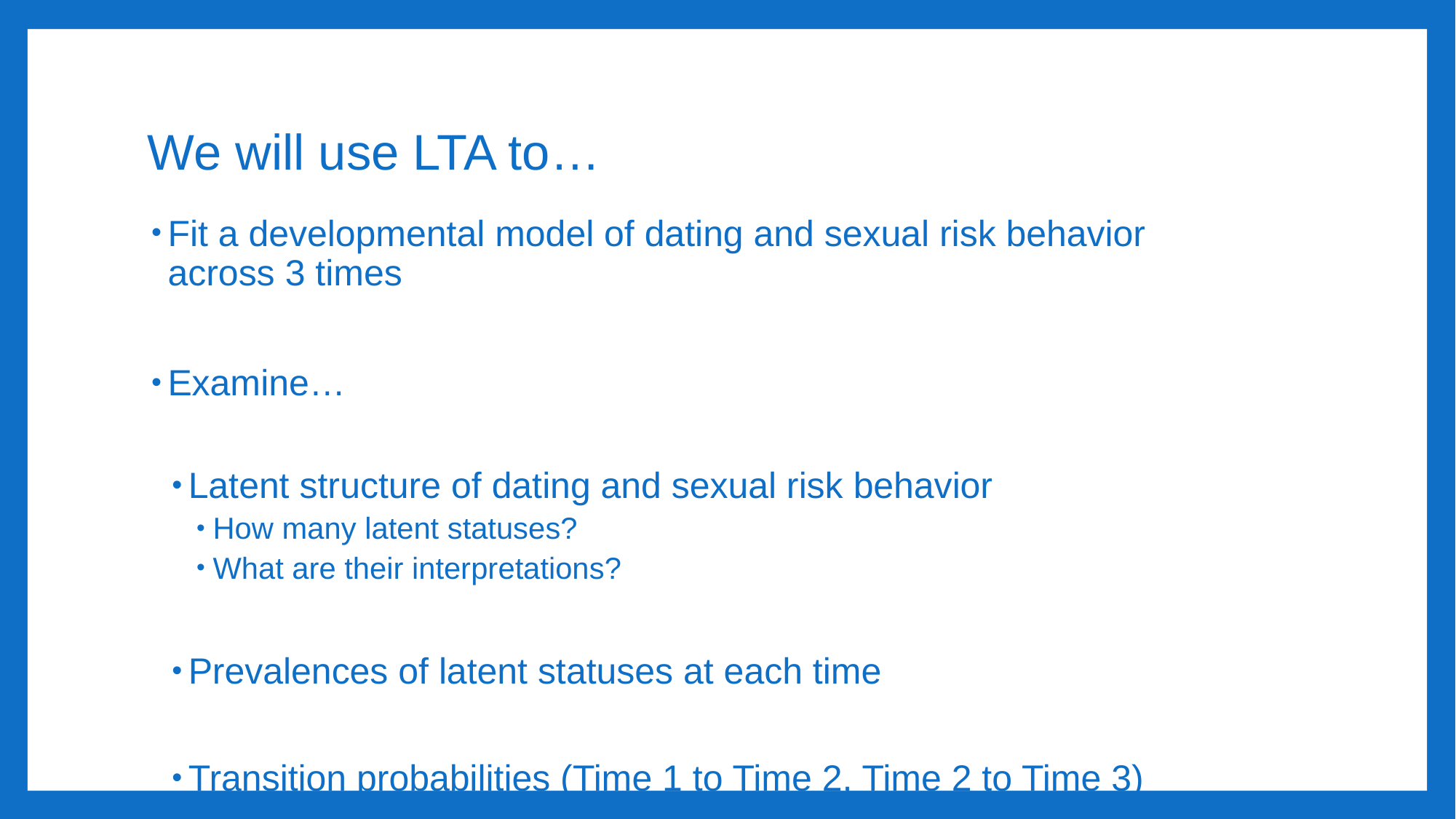

# We will use LTA to…
Fit a developmental model of dating and sexual risk behavior across 3 times

Examine…

Latent structure of dating and sexual risk behavior
How many latent statuses?
What are their interpretations?

Prevalences of latent statuses at each time

Transition probabilities (Time 1 to Time 2, Time 2 to Time 3)